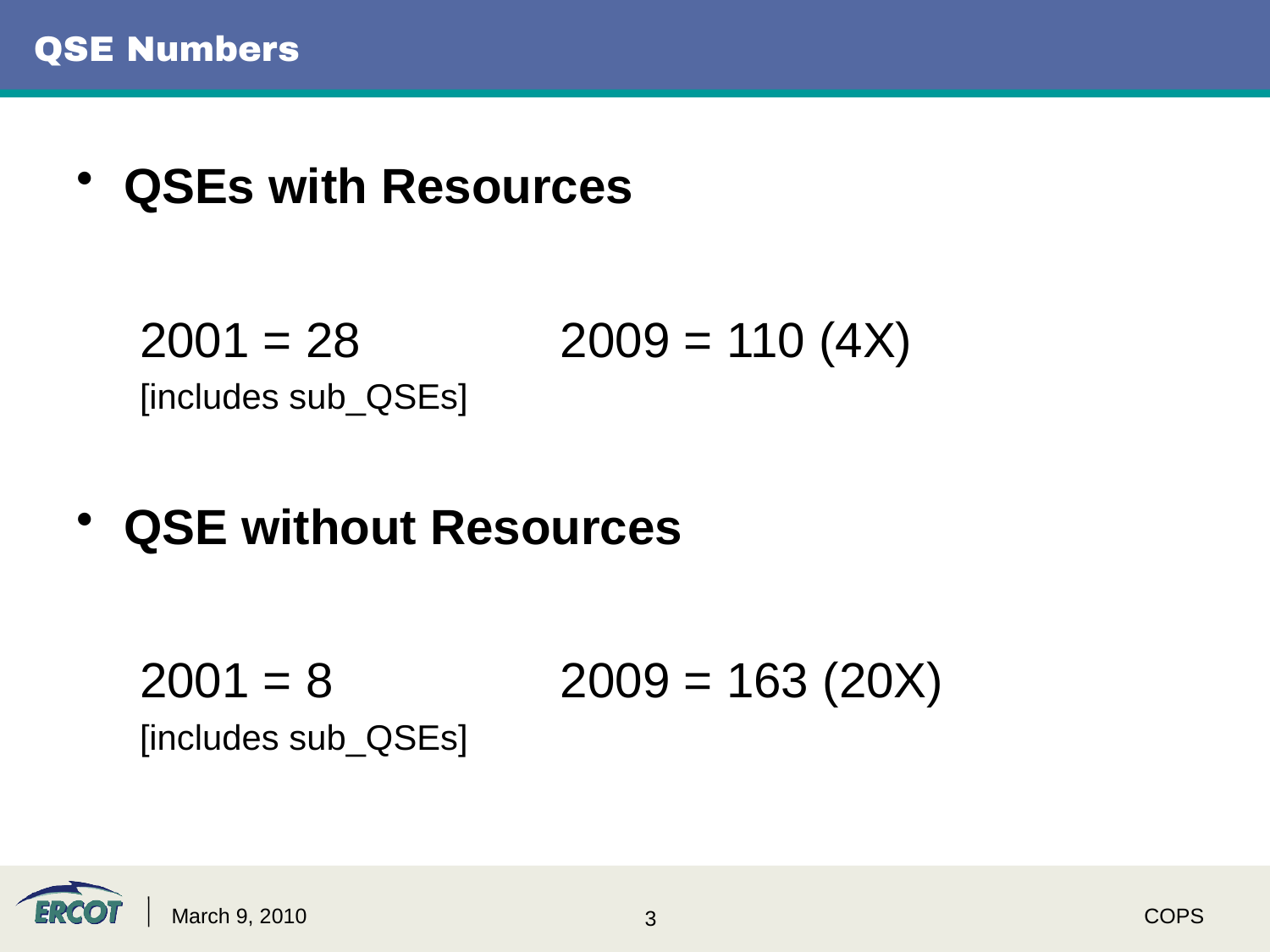

# QSE Numbers
QSEs with Resources

2001 = 28		2009 = 110 (4X)
[includes sub_QSEs]

QSE without Resources

2001 = 8		2009 = 163 (20X)
[includes sub_QSEs]
March 9, 2010
COPS